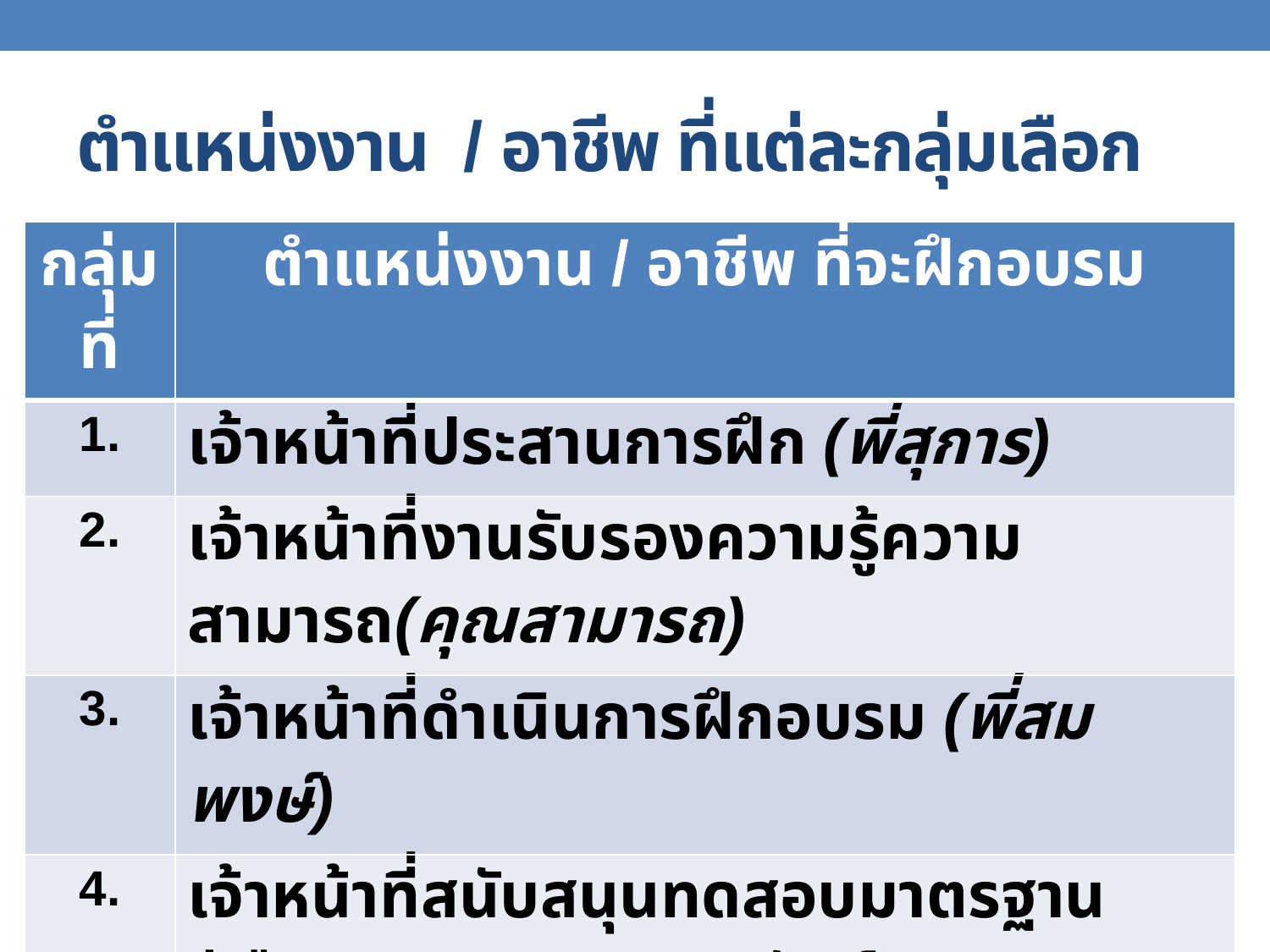

# ตำแหน่งงาน  / อาชีพ ที่แต่ละกลุ่มเลือก
| กลุ่มที่ | ตำแหน่งงาน / อาชีพ ที่จะฝึกอบรม |
| --- | --- |
| 1. | เจ้าหน้าที่ประสานการฝึก (พี่สุการ) |
| 2. | เจ้าหน้าที่งานรับรองความรู้ความสามารถ(คุณสามารถ) |
| 3. | เจ้าหน้าที่ดำเนินการฝึกอบรม (พี่สมพงษ์) |
| 4. | เจ้าหน้าที่สนับสนุนทดสอบมาตรฐานฝีมือแรงงาน(คุณธิดารัตน์) |